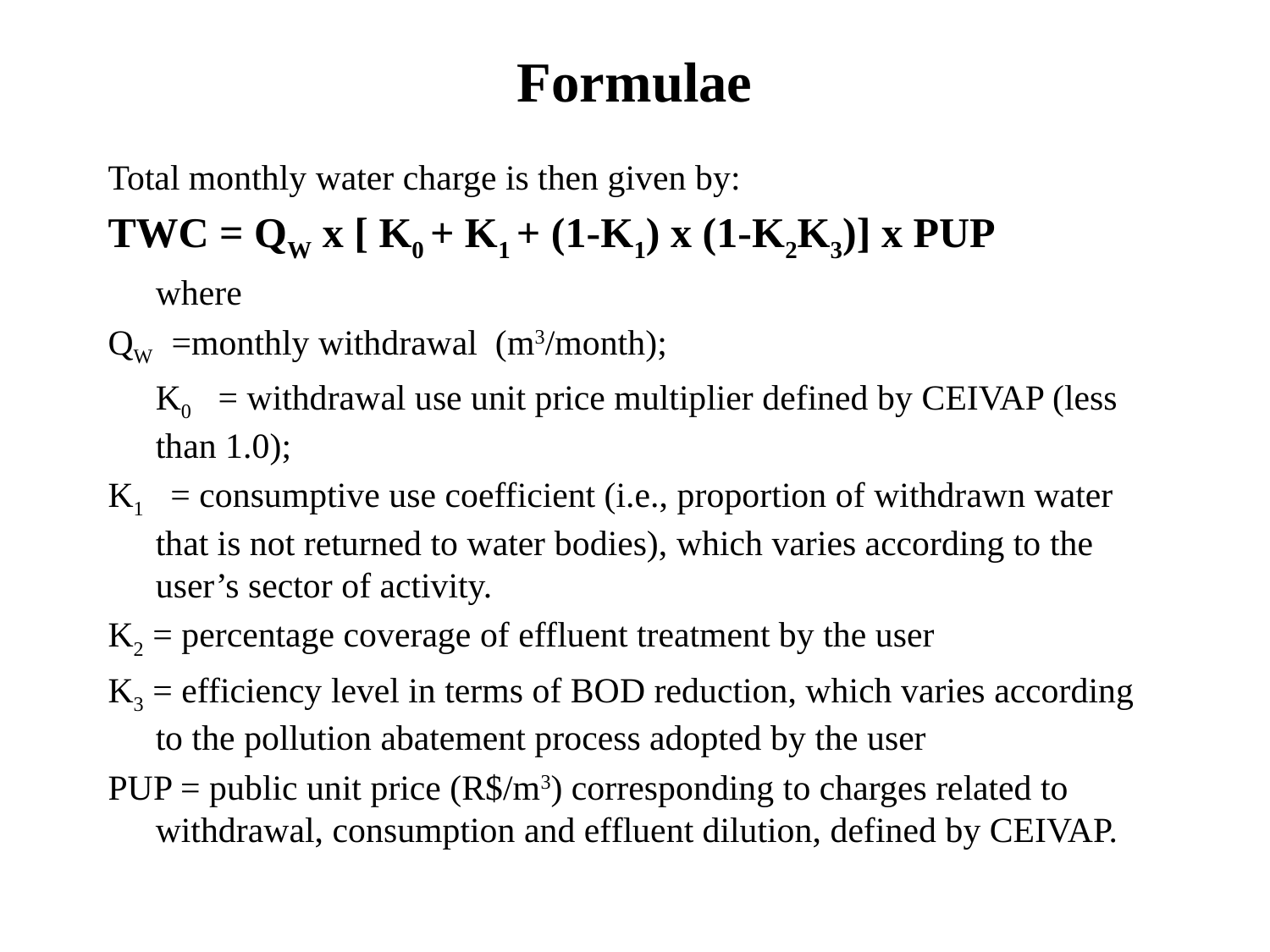

# Formulae
Total monthly water charge is then given by:
TWC = QW x [ K0 + K1 + (1-K1) x (1-K2K3)] x PUP
	where
QW   =monthly withdrawal  (m3/month);
	K0   = withdrawal use unit price multiplier defined by CEIVAP (less than 1.0);
K1   = consumptive use coefficient (i.e., proportion of withdrawn water that is not returned to water bodies), which varies according to the user’s sector of activity.
K2 = percentage coverage of effluent treatment by the user
K3 = efficiency level in terms of BOD reduction, which varies according to the pollution abatement process adopted by the user
PUP = public unit price (R$/m3) corresponding to charges related to withdrawal, consumption and effluent dilution, defined by CEIVAP.